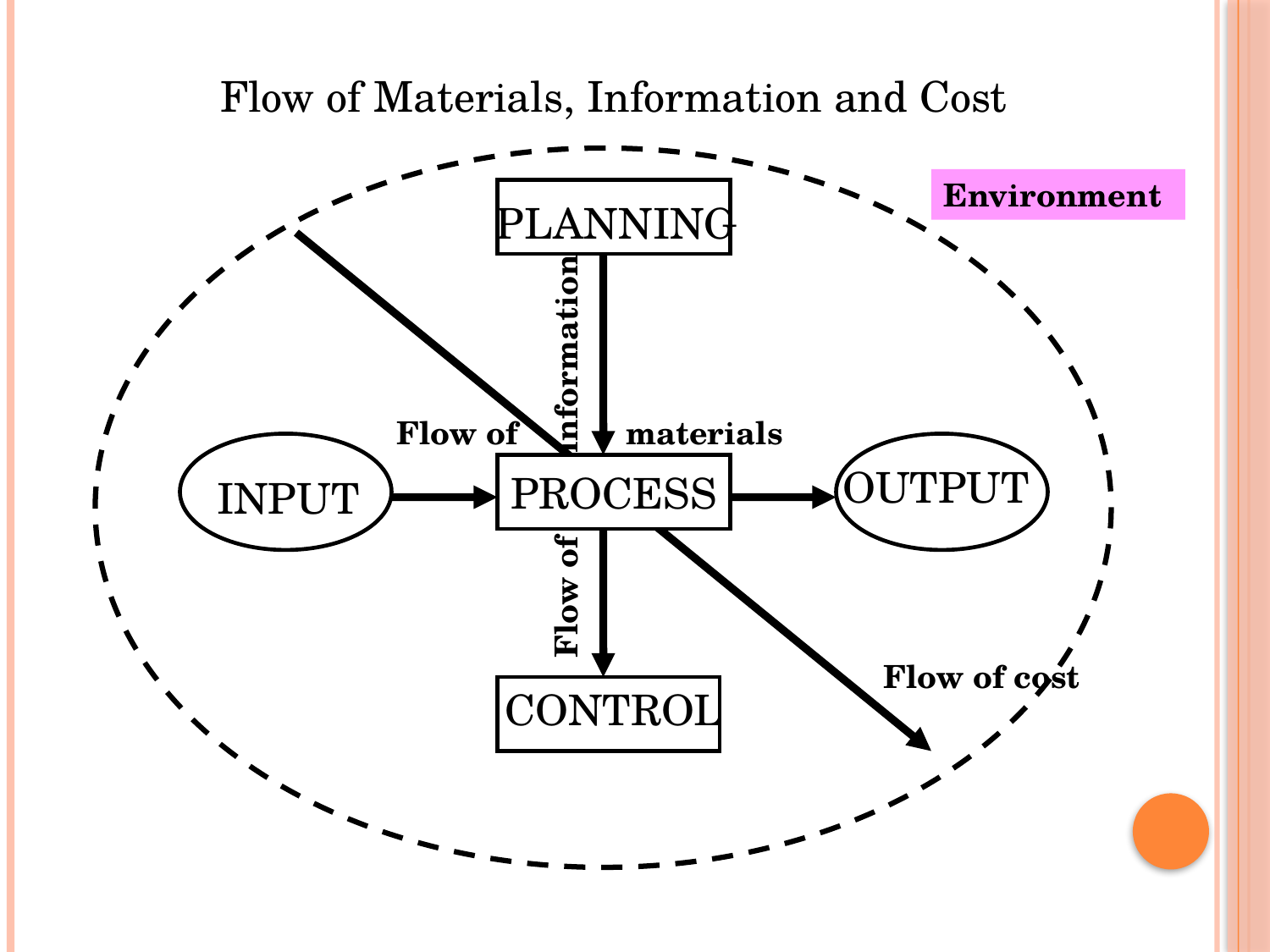

Flow of Materials, Information and Cost

Environment

PLANNING

information
Flow of
materials

PROCESS
OUTPUT
INPUT

Flow of
Flow of cost

CONTROL